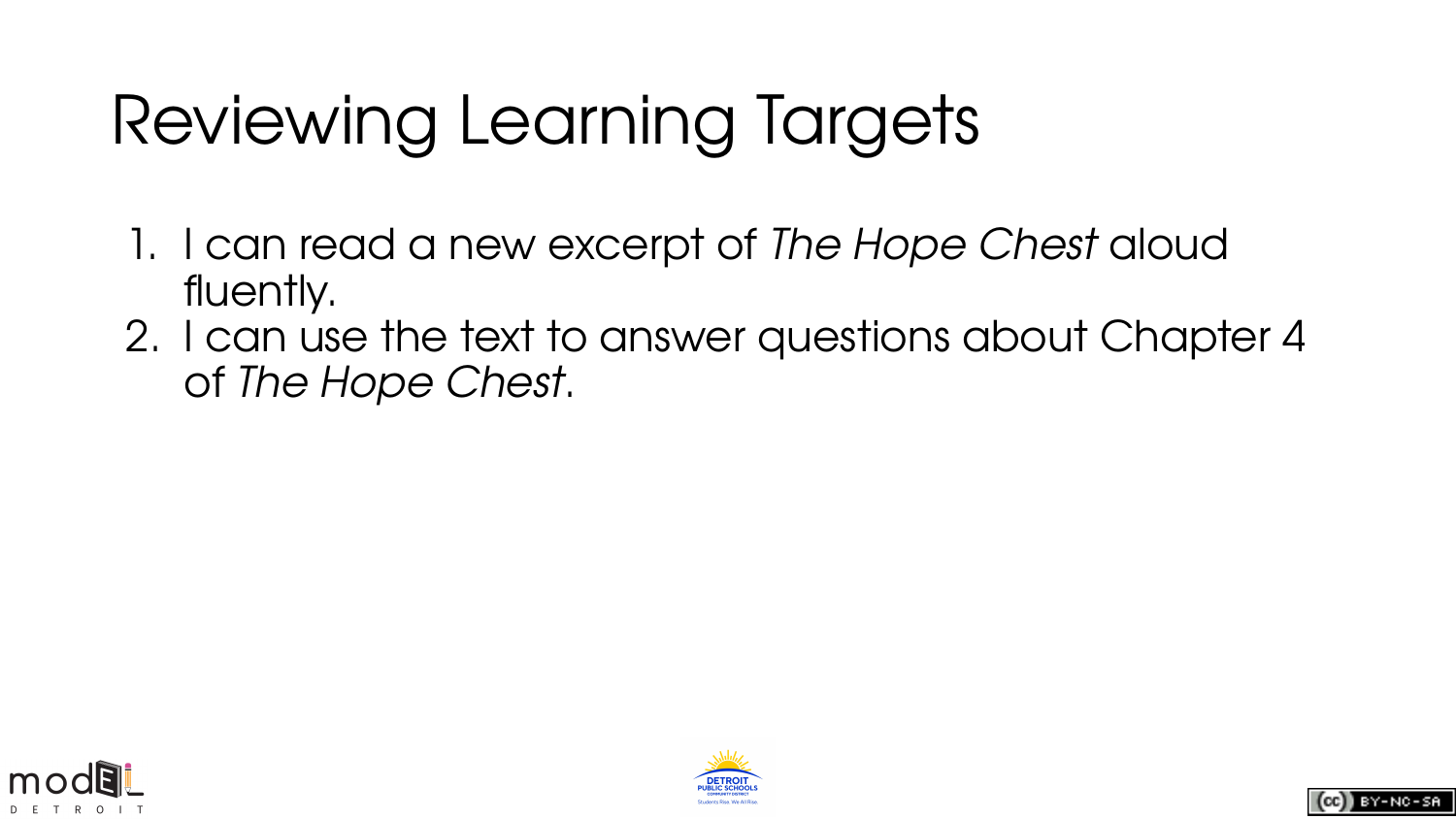

# Reviewing Learning Targets
I can read a new excerpt of The Hope Chest aloud fluently.
I can use the text to answer questions about Chapter 4 of The Hope Chest.